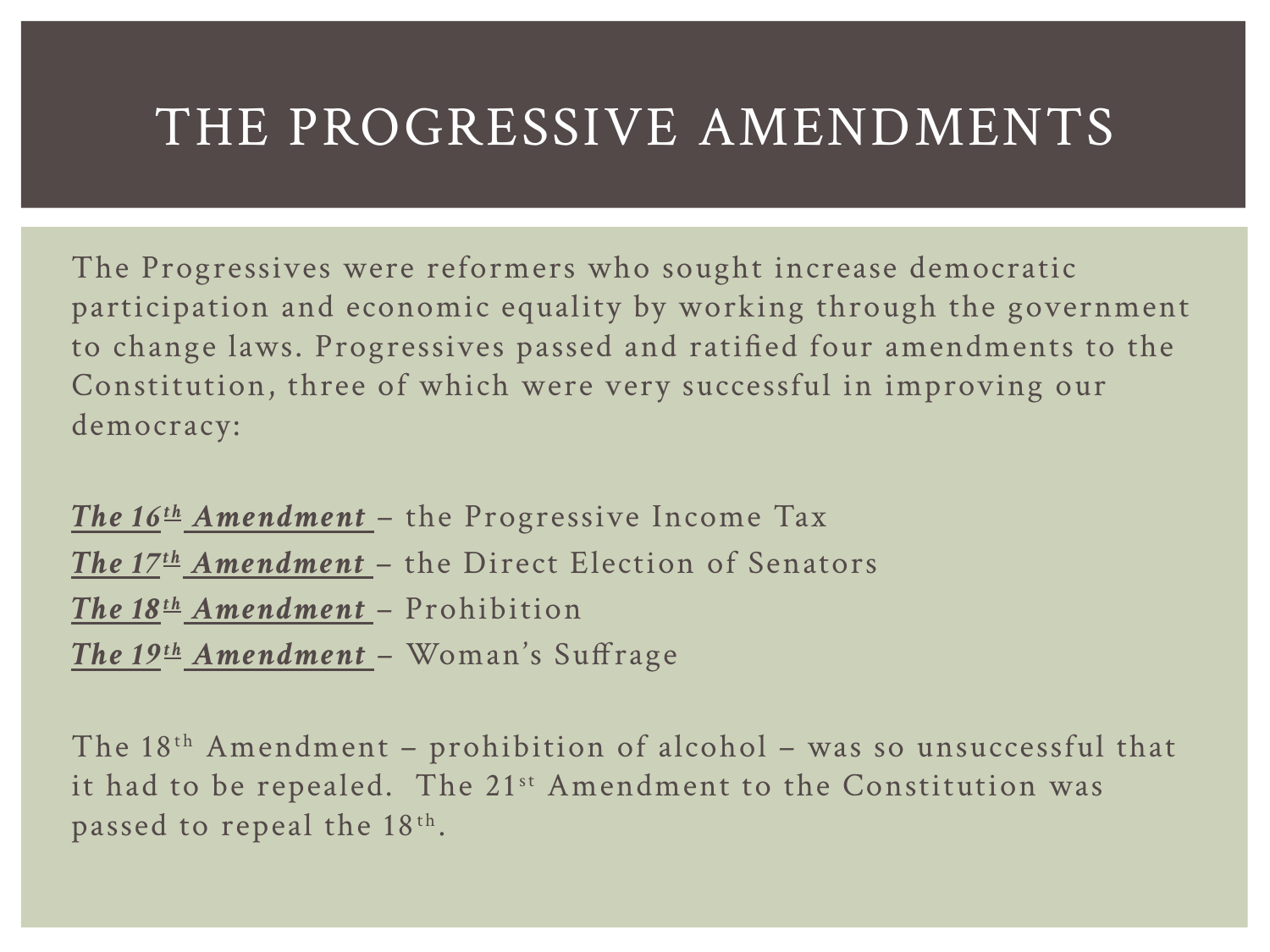

# The progressive amendments
The Progressives were reformers who sought increase democratic participation and economic equality by working through the government to change laws. Progressives passed and ratified four amendments to the Constitution, three of which were very successful in improving our democracy:

The 16th Amendment – the Progressive Income Tax
The 17th Amendment – the Direct Election of Senators
The 18th Amendment – Prohibition
The 19th Amendment – Woman’s Suffrage

The 18th Amendment – prohibition of alcohol – was so unsuccessful that it had to be repealed.  The 21st Amendment to the Constitution was passed to repeal the 18th.